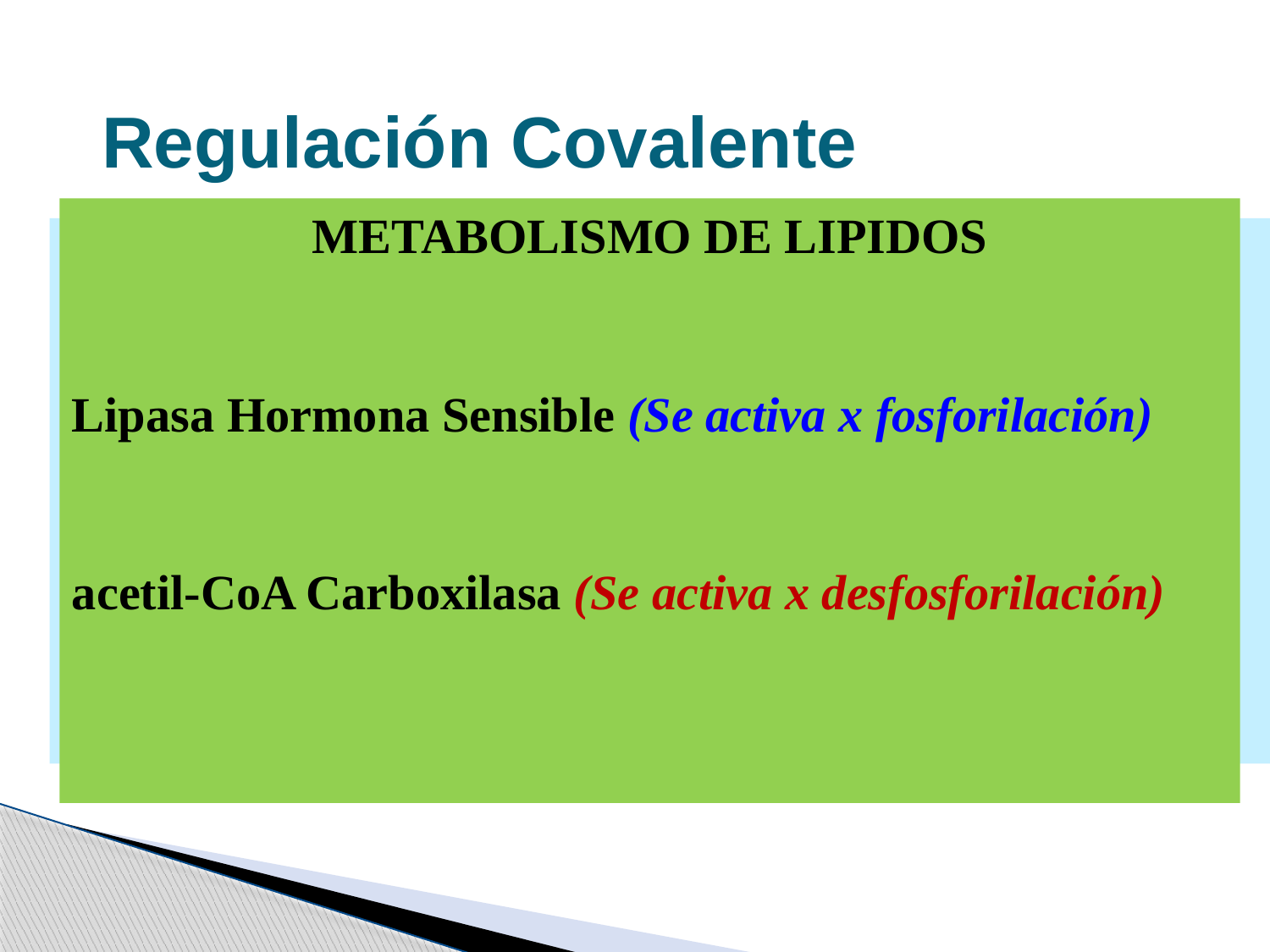

# Regulación Covalente
METABOLISMO DE LIPIDOS

Lipasa Hormona Sensible (Se activa x fosforilación)

acetil-CoA Carboxilasa (Se activa x desfosforilación)

METABOLISMO DE HIDRATOS DE CARBONO

Piruvato quinasa (Se activa x desfosforilación)

Piruvato Deshidrogenasa  (Se activa x desfosforilación)
Glucógeno fosforilasa (Se activa x fosforilación)

Glucógeno Sintasa (Se activa x desfosforilación)
Metabolismo de Hidratos de Carbono

Metabolismo de Lípidos